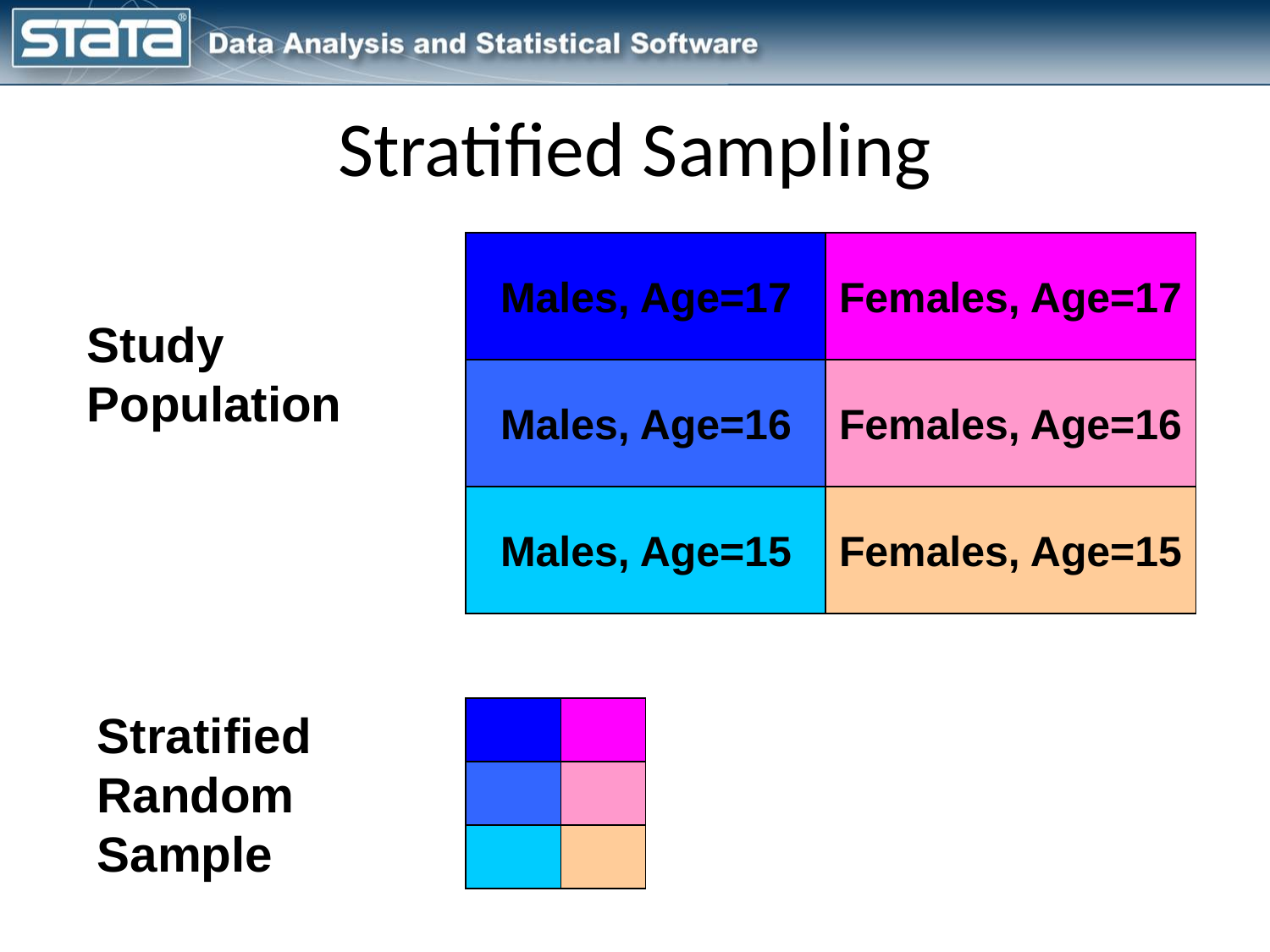

# Stratified Sampling

Males, Age=17
Females, Age=17
Study
Population

Males, Age=16
Females, Age=16

Males, Age=15
Females, Age=15
Stratified
Random
Sample